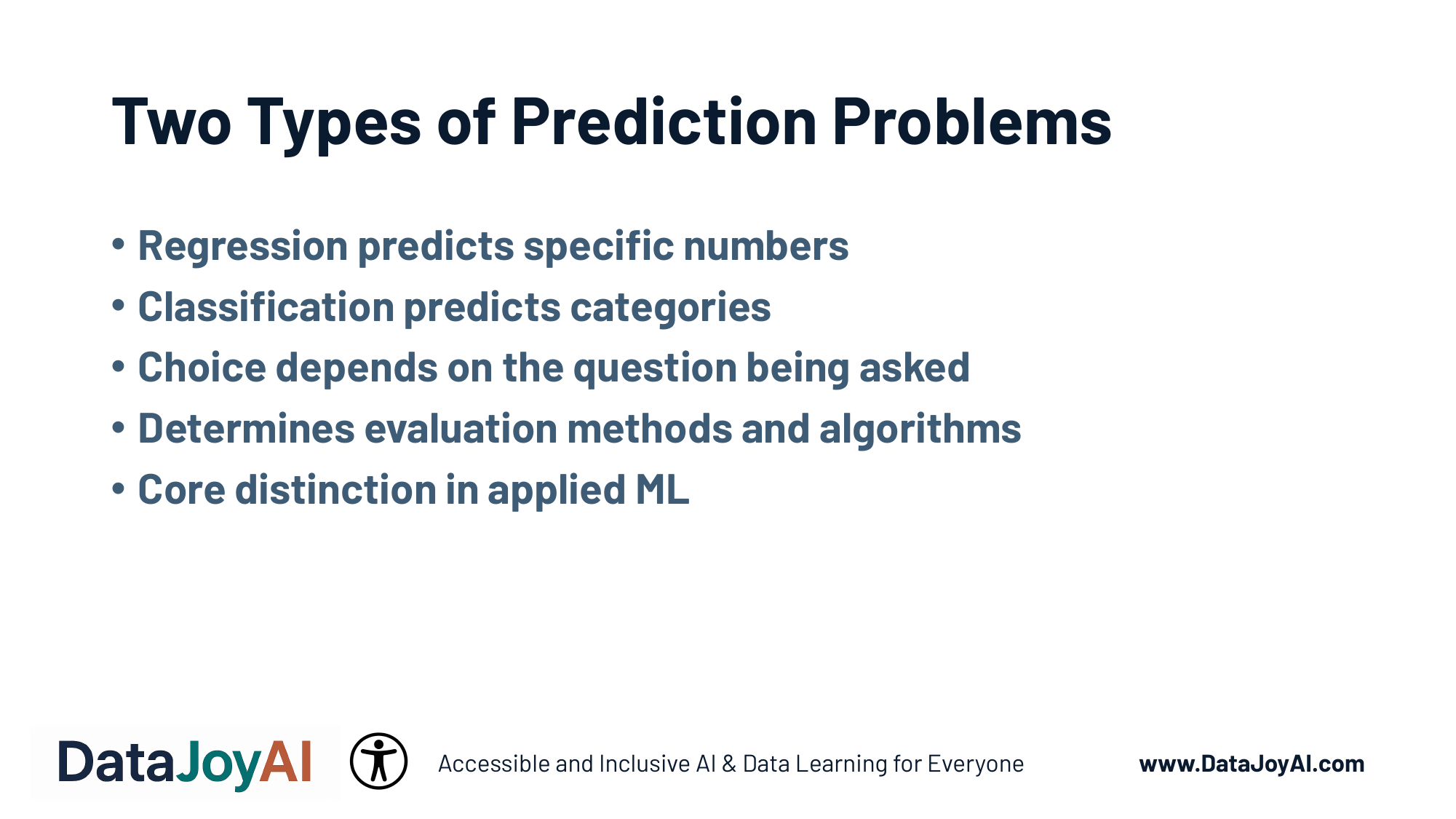

# Two Types of Prediction Problems
Regression predicts specific numbers
Classification predicts categories
Choice depends on the question being asked
Determines evaluation methods and algorithms
Core distinction in applied ML